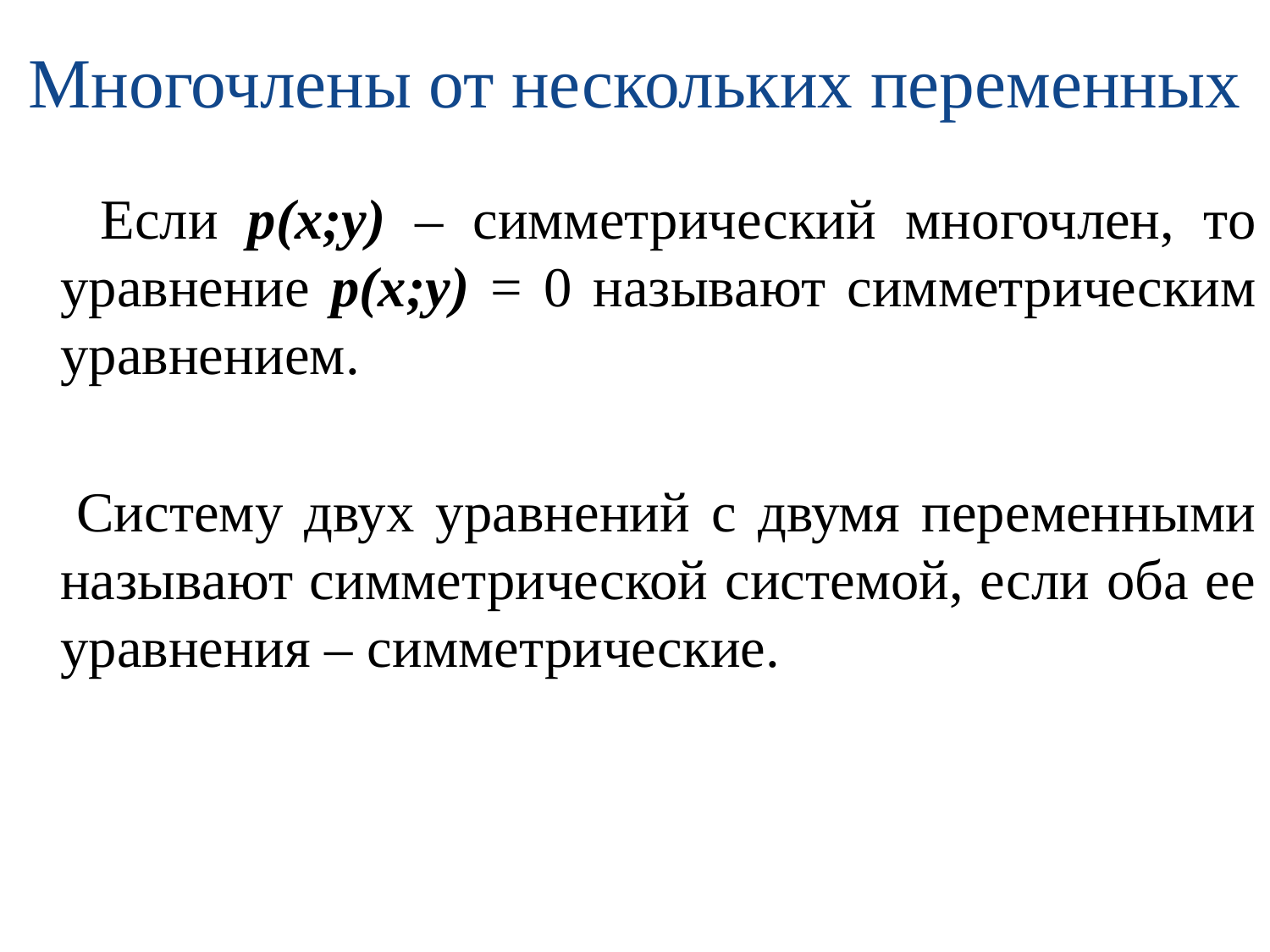

# Многочлены от нескольких переменных
   Если р(х;у) – симметрический многочлен, то уравнение р(х;у) = 0 называют симметрическим уравнением.

   Систему двух уравнений с двумя переменными называют симметрической системой, если оба ее уравнения – симметрические.